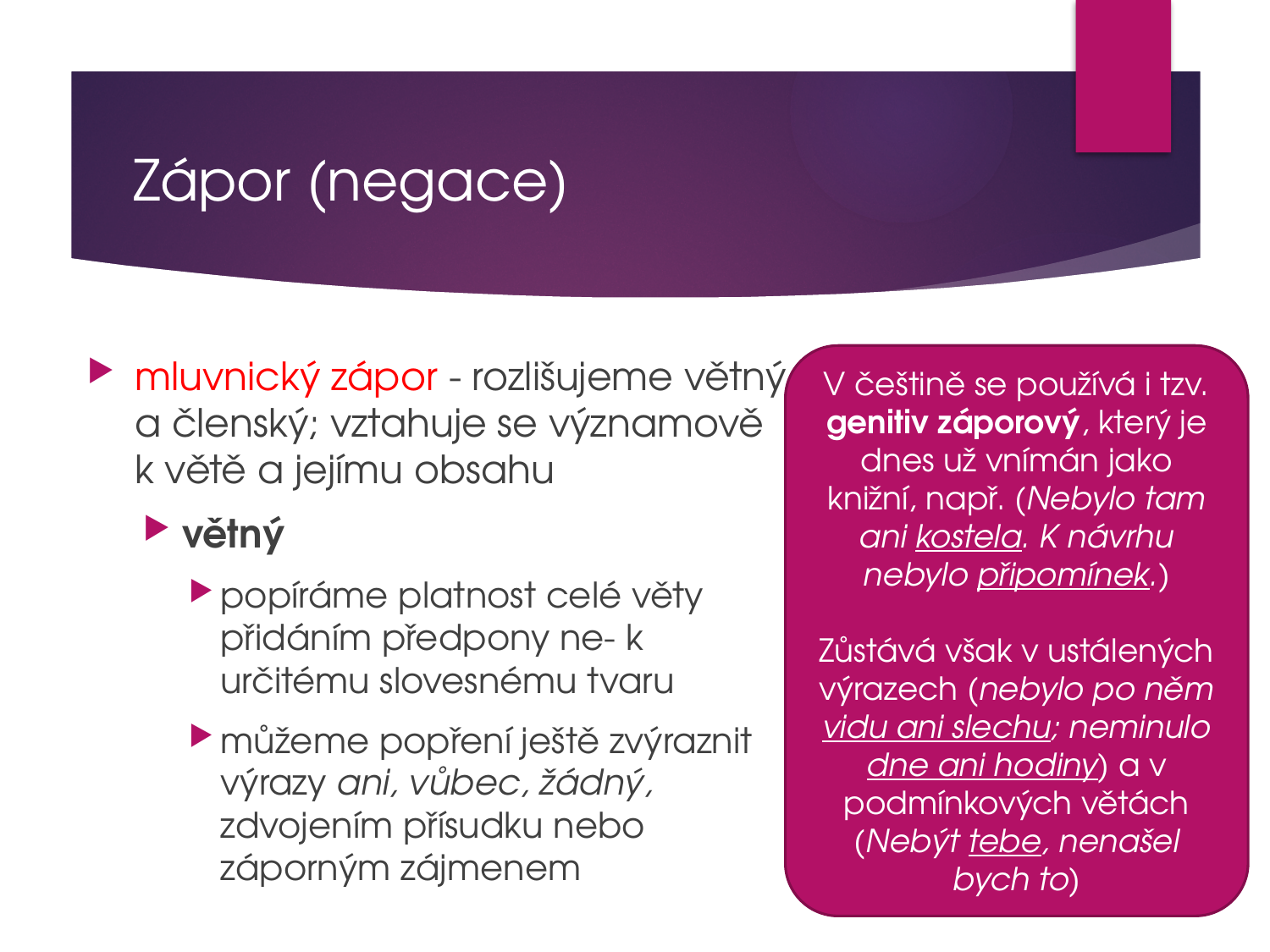

# Zápor (negace)
mluvnický zápor - rozlišujeme větný a členský; vztahuje se významově k větě a jejímu obsahu
větný
popíráme platnost celé věty přidáním předpony ne- k určitému slovesnému tvaru
můžeme popření ještě zvýraznit výrazy ani, vůbec, žádný, zdvojením přísudku nebo záporným zájmenem
V češtině se používá i tzv. genitiv záporový, který je dnes už vnímán jako knižní, např. (Nebylo tam ani kostela. K návrhu nebylo připomínek.)

Zůstává však v ustálených výrazech (nebylo po něm vidu ani slechu; neminulo dne ani hodiny) a v podmínkových větách (Nebýt tebe, nenašel bych to)